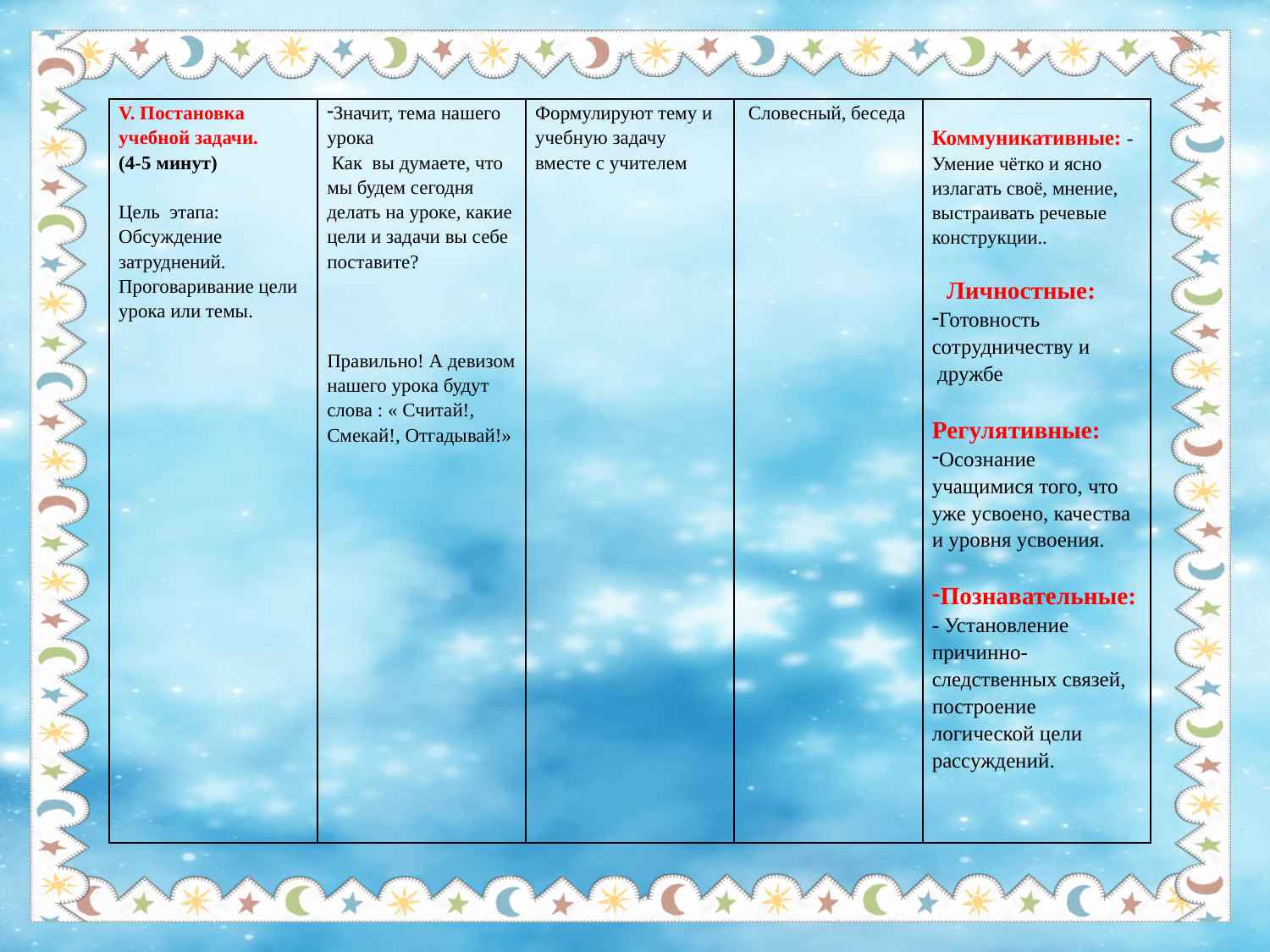

| V. Постановка учебной задачи. (4-5 минут) Цель этапа: Обсуждение затруднений. Проговаривание цели урока или темы. | Значит, тема нашего урока Как вы думаете, что мы будем сегодня делать на уроке, какие цели и задачи вы себе поставите? Правильно! А девизом нашего урока будут слова : « Считай!, Смекай!, Отгадывай!» | Формулируют тему и учебную задачу вместе с учителем | Словесный, беседа | Коммуникативные: -Умение чётко и ясно излагать своё, мнение, выстраивать речевые конструкции.. Личностные: Готовность сотрудничеству и дружбе Регулятивные: Осознание учащимися того, что уже усвоено, качества и уровня усвоения. Познавательные: - Установление причинно-следственных связей, построение логической цели рассуждений. |
| --- | --- | --- | --- | --- |